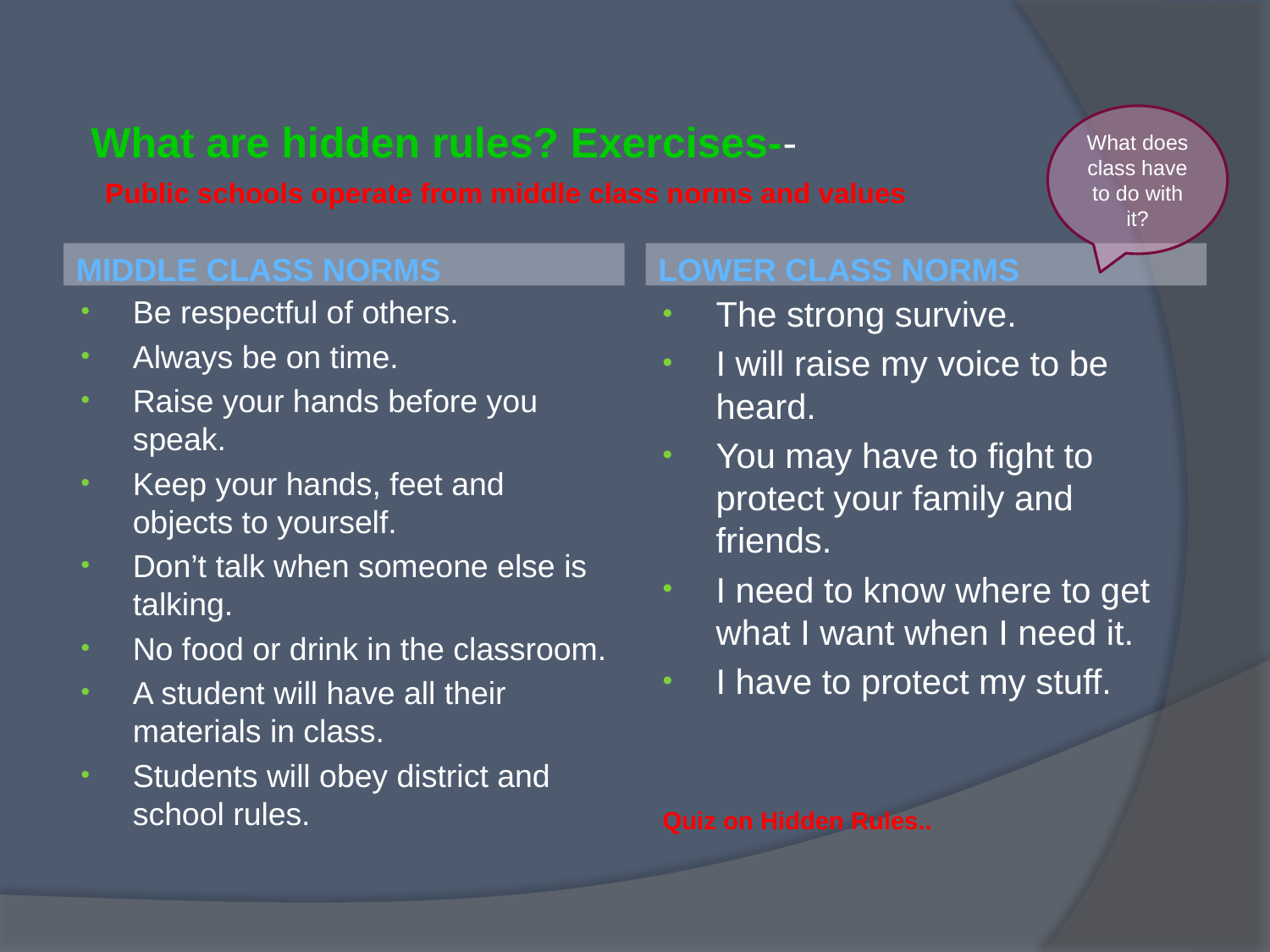

# What are hidden rules? Exercises--
What does class have to do with it?
Public schools operate from middle class norms and values
Middle class norms
Lower class norms
Be respectful of others.
Always be on time.
Raise your hands before you speak.
Keep your hands, feet and objects to yourself.
Don’t talk when someone else is talking.
No food or drink in the classroom.
A student will have all their materials in class.
Students will obey district and school rules.

The strong survive.
I will raise my voice to be heard.
You may have to fight to protect your family and friends.
I need to know where to get what I want when I need it.
I have to protect my stuff.

Quiz on Hidden Rules..